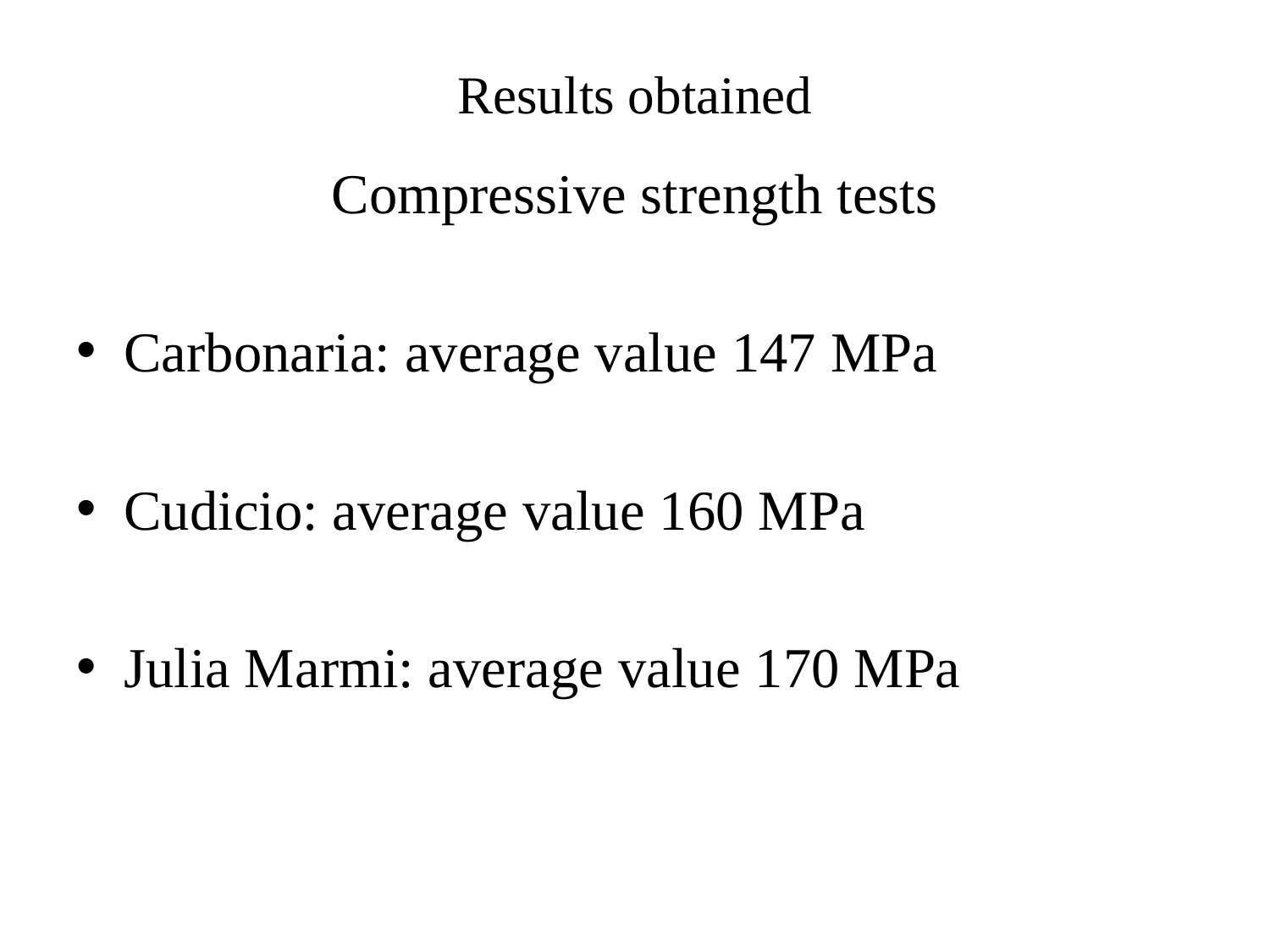

# Results obtained
Compressive strength tests

Carbonaria: average value 147 MPa

Cudicio: average value 160 MPa

Julia Marmi: average value 170 MPa